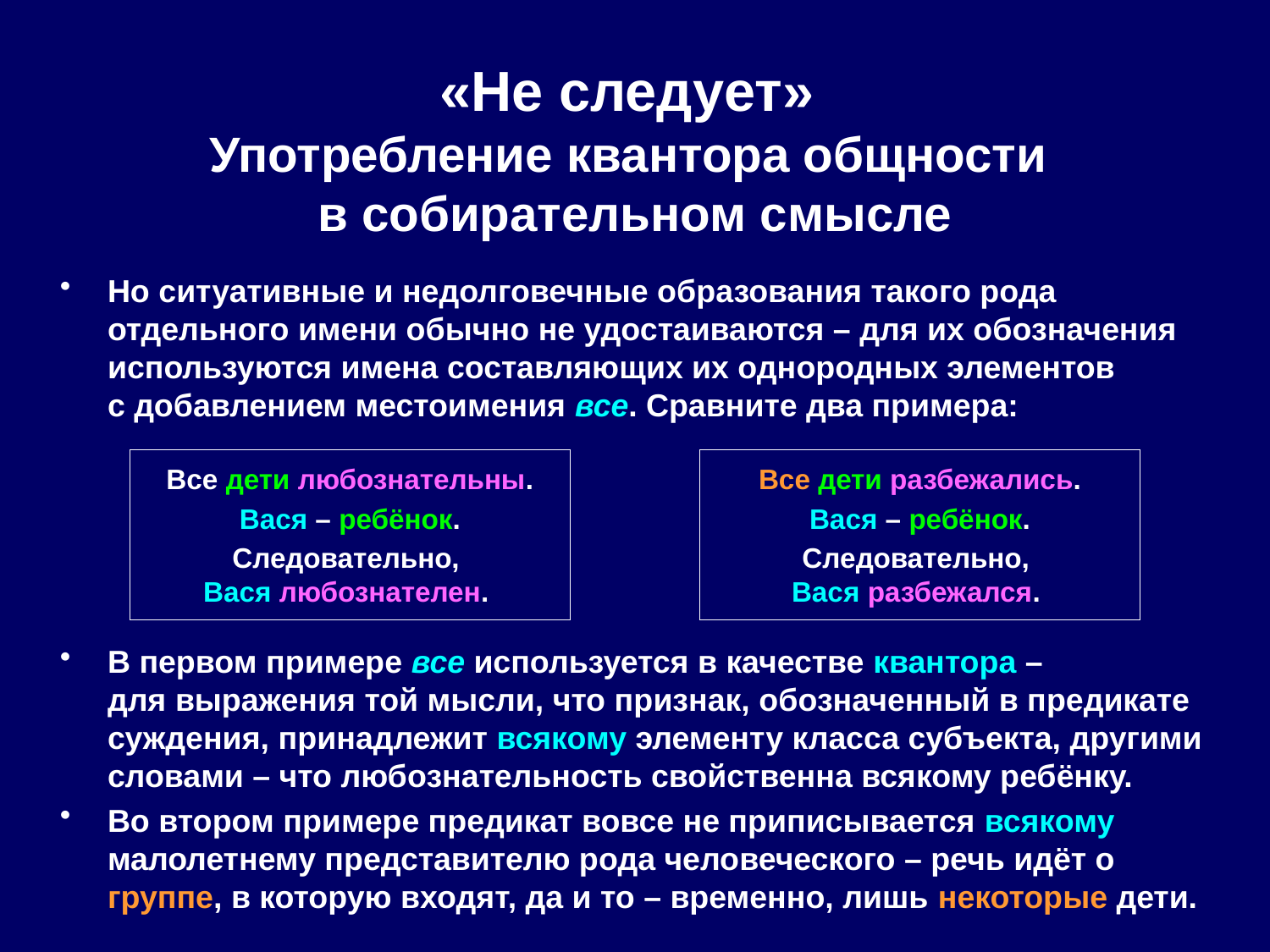

# «Не следует» Употребление квантора общности в собирательном смысле
Но ситуативные и недолговечные образования такого рода отдельного имени обычно не удостаиваются – для их обозначения используются имена составляющих их однородных элементов
с добавлением местоимения все. Сравните два примера:
В первом примере все используется в качестве квантора –
для выражения той мысли, что признак, обозначенный в предикате суждения, принадлежит всякому элементу класса субъекта, другими словами – что любознательность свойственна всякому ребёнку.
Во втором примере предикат вовсе не приписывается всякому малолетнему представителю рода человеческого – речь идёт о группе, в которую входят, да и то – временно, лишь некоторые дети.
Все дети любознательны.
Вася – ребёнок.
Следовательно,
Вася любознателен.
Все дети разбежались.
Вася – ребёнок.
Следовательно,
Вася разбежался.